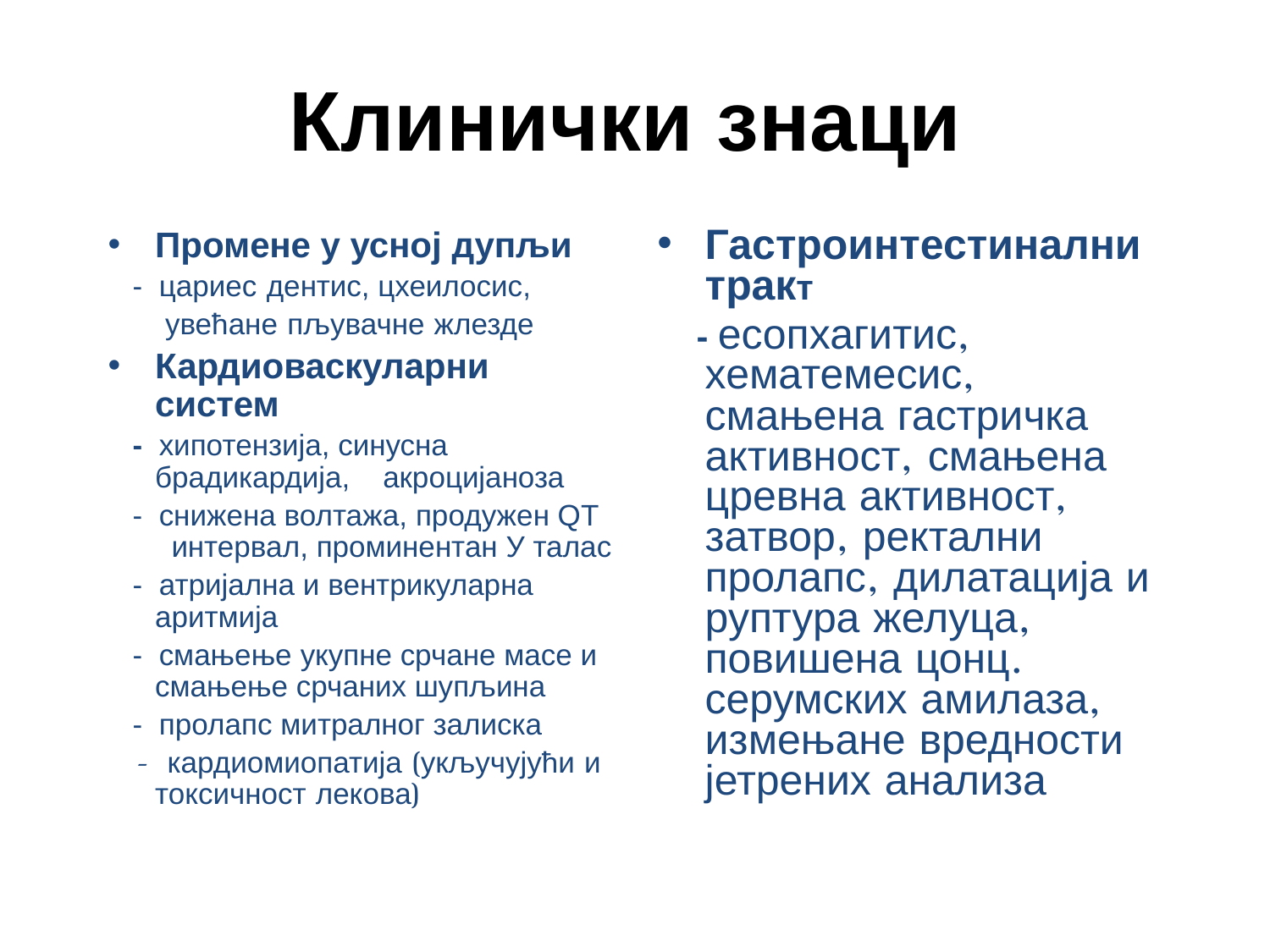

# Клинички знаци
Промене у усној дупљи
   -  цариес дентис, цхеилосис,
      увећане пљувачне жлезде
Кардиоваскуларни систем
   -  хипотензија, синусна брадикардија,    акроцијаноза
   -  снижена волтажа, продужен QТ    интервал, проминентан У талас
   -  атријална и вентрикуларна аритмија
   -  смањење укупне срчане масе и  смањење срчаних шупљина
   -  пролапс митралног залиска
   -  кардиомиопатија (укључујући и  токсичност лекова)

Гастроинтестинални тракт
    - есопхагитис, хематемесис, смањена гастричка активност, смањена цревна активност, затвор, ректални пролапс, дилатација и руптура желуца, повишена цонц. серумских амилаза, измењане вредности јетрених анализа